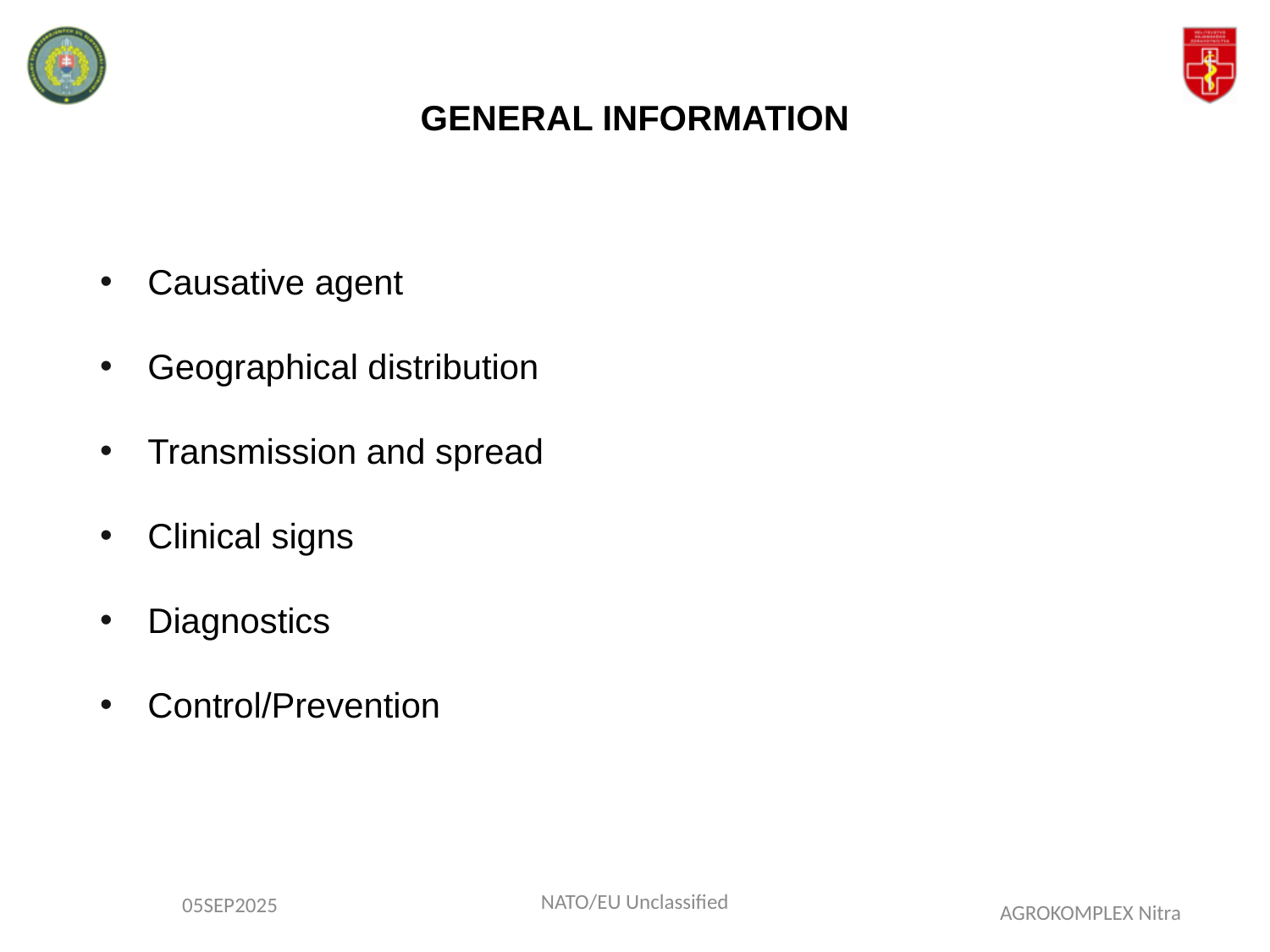

GENERAL INFORMATION

Causative agent

Geographical distribution

Transmission and spread

Clinical signs

Diagnostics

Control/Prevention

NATO/EU Unclassified
05SEP2025
AGROKOMPLEX Nitra